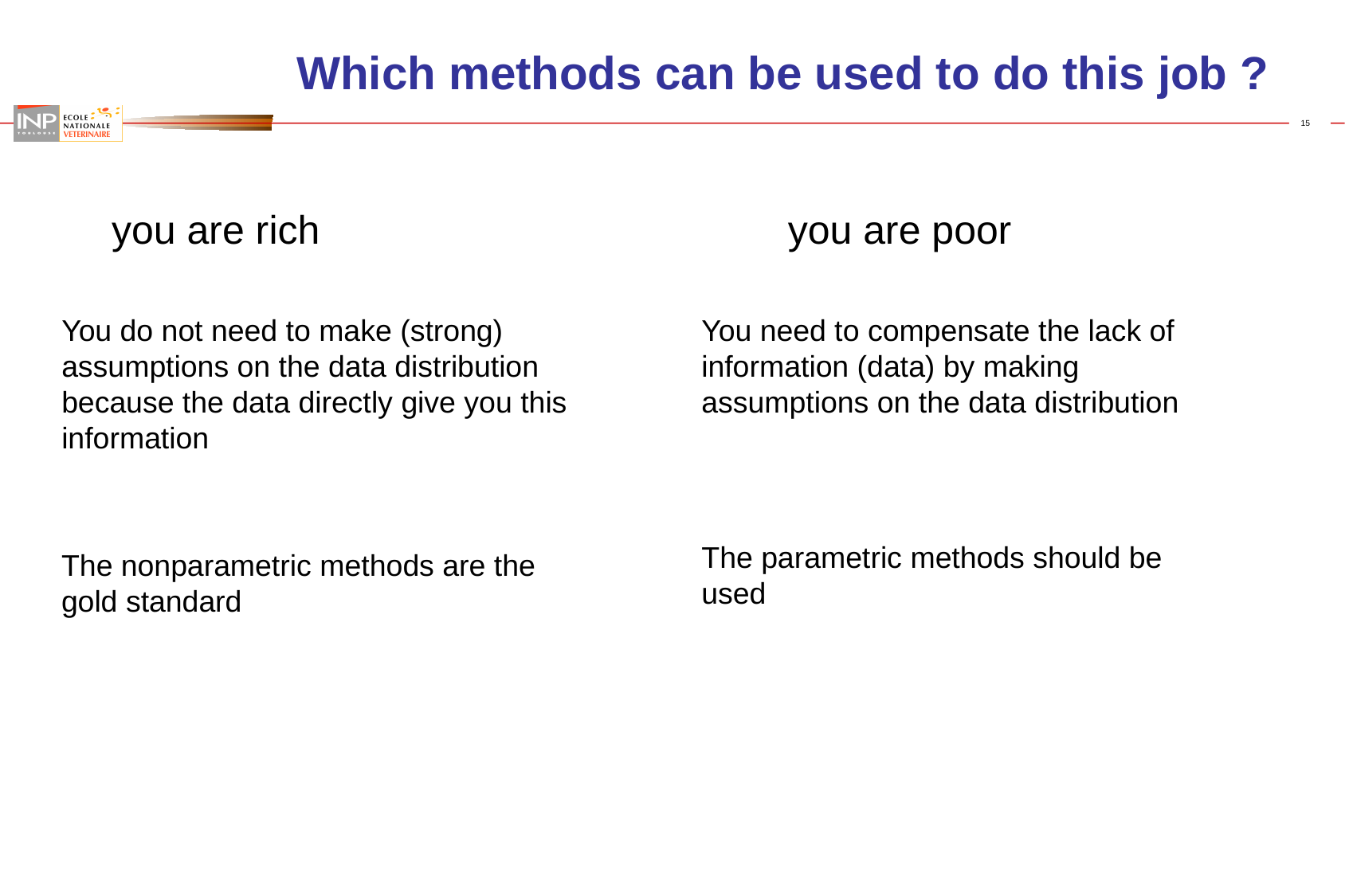

# Which methods can be used to do this job ?
you are poor
you are rich
You do not need to make (strong) assumptions on the data distribution because the data directly give you this information
You need to compensate the lack of information (data) by making assumptions on the data distribution
The parametric methods should be used
The nonparametric methods are the gold standard